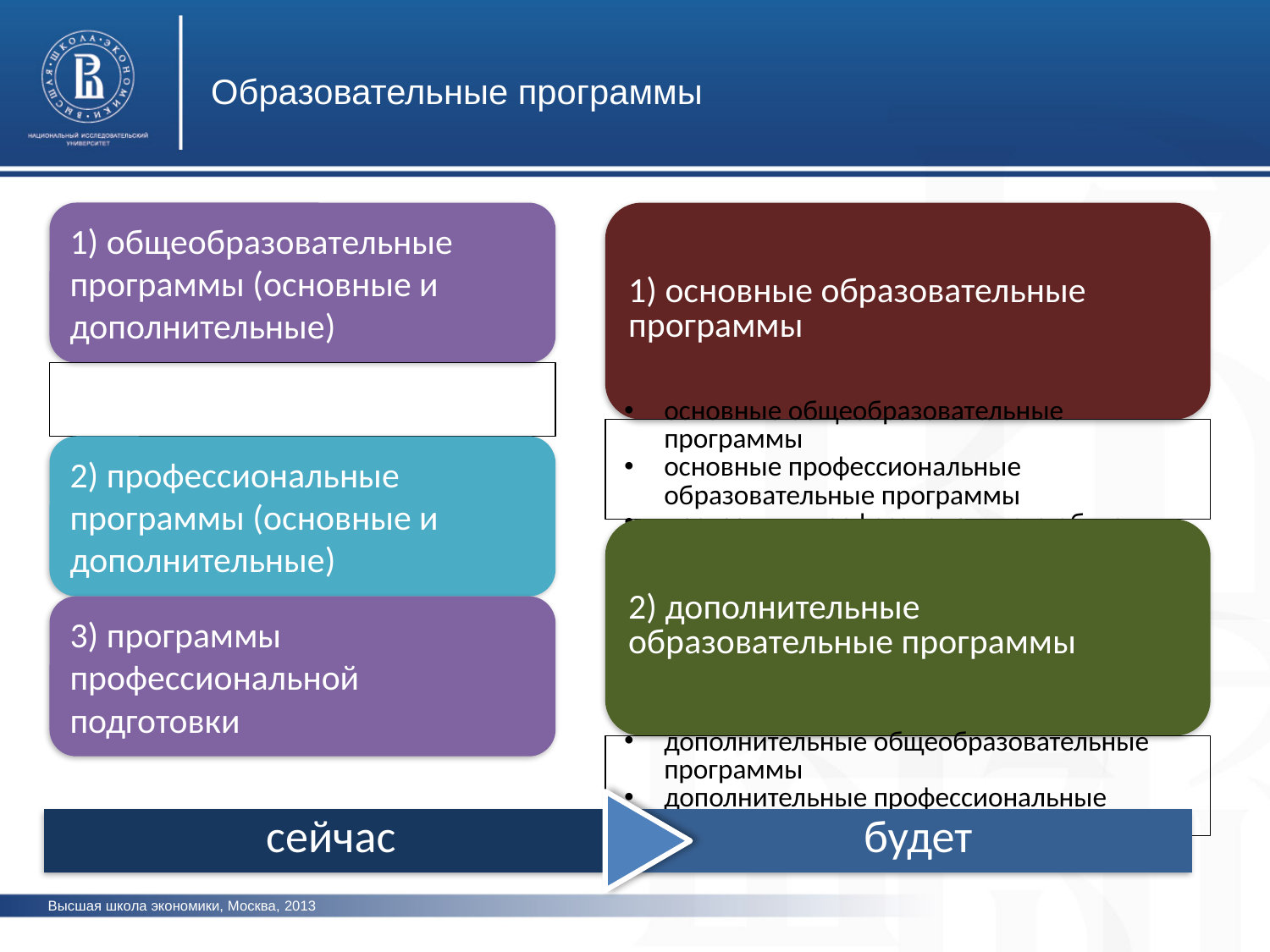

Образовательные программы
2) профессиональные программы (основные и дополнительные)
3) программы профессиональной подготовки
1) общеобразовательные программы (основные и дополнительные)
1) основные образовательные программы
2) дополнительные образовательные программы
основные общеобразовательные программы
основные профессиональные образовательные программы
дополнительные общеобразовательные программы
дополнительные профессиональные программы
программы профессионального обучения

сейчас
будет
Высшая школа экономики, Москва, 2013